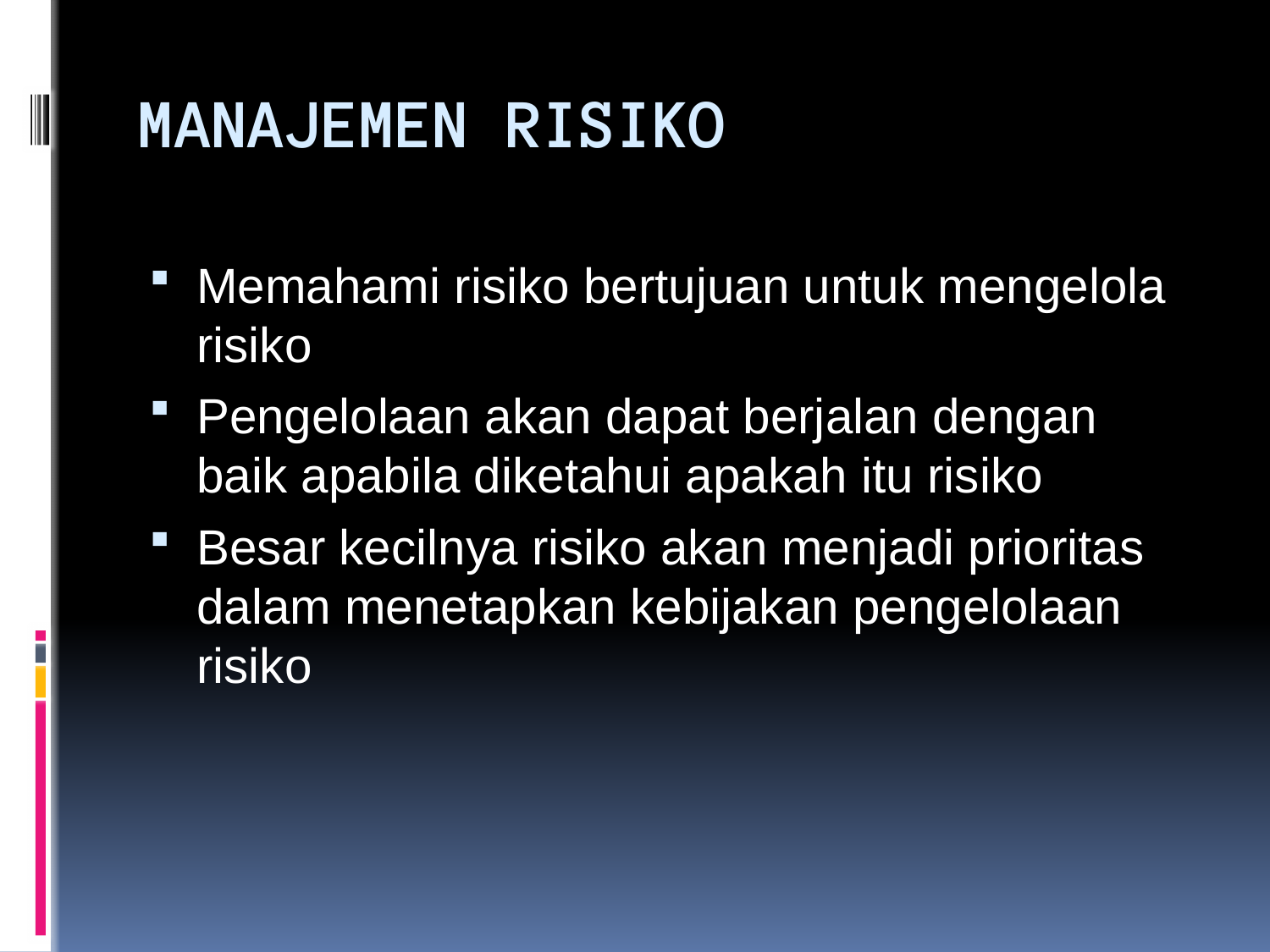

# MANAJEMEN RISIKO
Memahami risiko bertujuan untuk mengelola risiko
Pengelolaan akan dapat berjalan dengan baik apabila diketahui apakah itu risiko
Besar kecilnya risiko akan menjadi prioritas dalam menetapkan kebijakan pengelolaan risiko